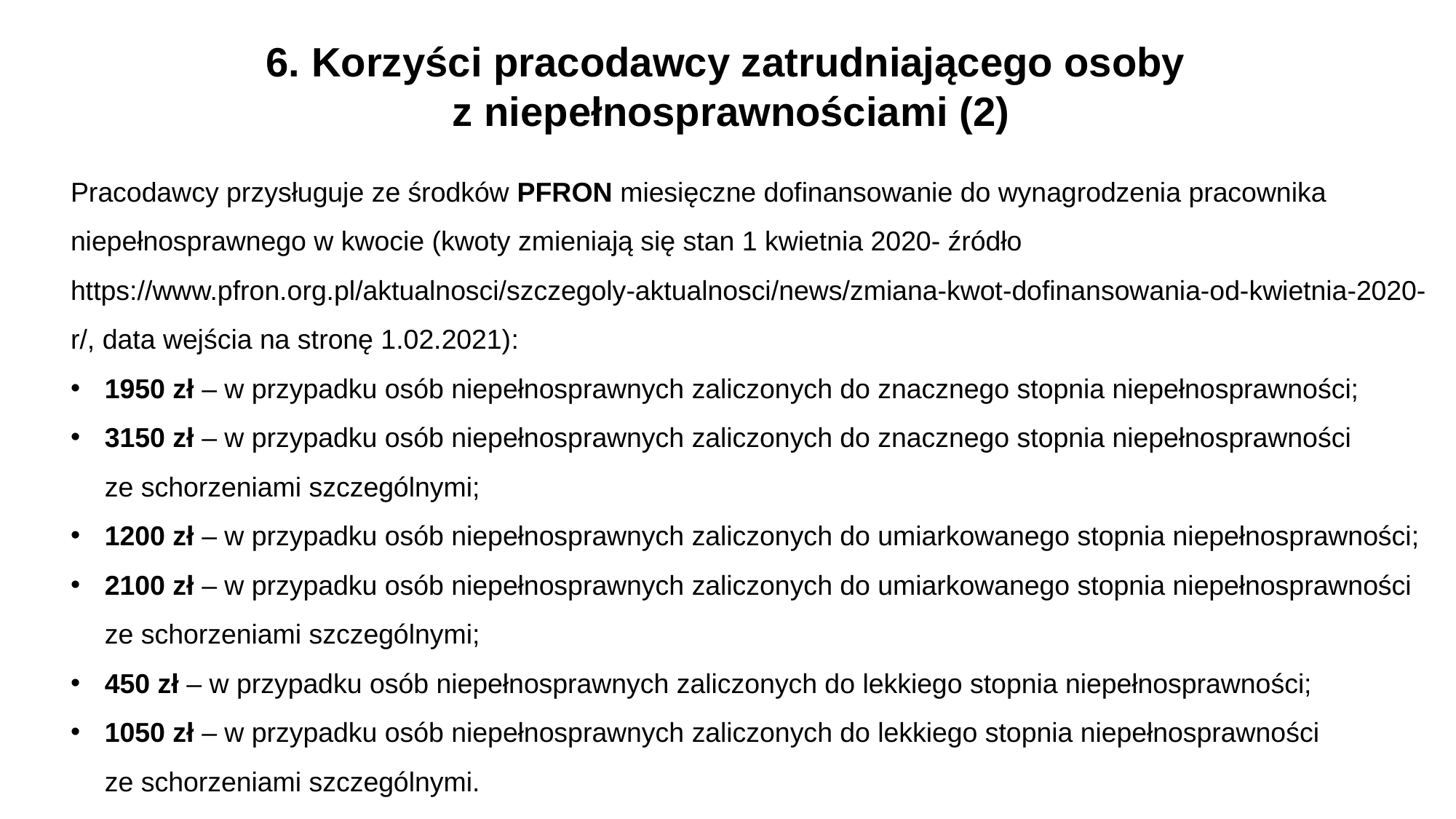

6. Korzyści pracodawcy zatrudniającego osoby
z niepełnosprawnościami (2)
Pracodawcy przysługuje ze środków PFRON miesięczne dofinansowanie do wynagrodzenia pracownika niepełnosprawnego w kwocie (kwoty zmieniają się stan 1 kwietnia 2020- źródło https://www.pfron.org.pl/aktualnosci/szczegoly-aktualnosci/news/zmiana-kwot-dofinansowania-od-kwietnia-2020-r/, data wejścia na stronę 1.02.2021):
1950 zł – w przypadku osób niepełnosprawnych zaliczonych do znacznego stopnia niepełnosprawności;
3150 zł – w przypadku osób niepełnosprawnych zaliczonych do znacznego stopnia niepełnosprawności
ze schorzeniami szczególnymi;
1200 zł – w przypadku osób niepełnosprawnych zaliczonych do umiarkowanego stopnia niepełnosprawności;
2100 zł – w przypadku osób niepełnosprawnych zaliczonych do umiarkowanego stopnia niepełnosprawności ze schorzeniami szczególnymi;
450 zł – w przypadku osób niepełnosprawnych zaliczonych do lekkiego stopnia niepełnosprawności;
1050 zł – w przypadku osób niepełnosprawnych zaliczonych do lekkiego stopnia niepełnosprawności
ze schorzeniami szczególnymi.